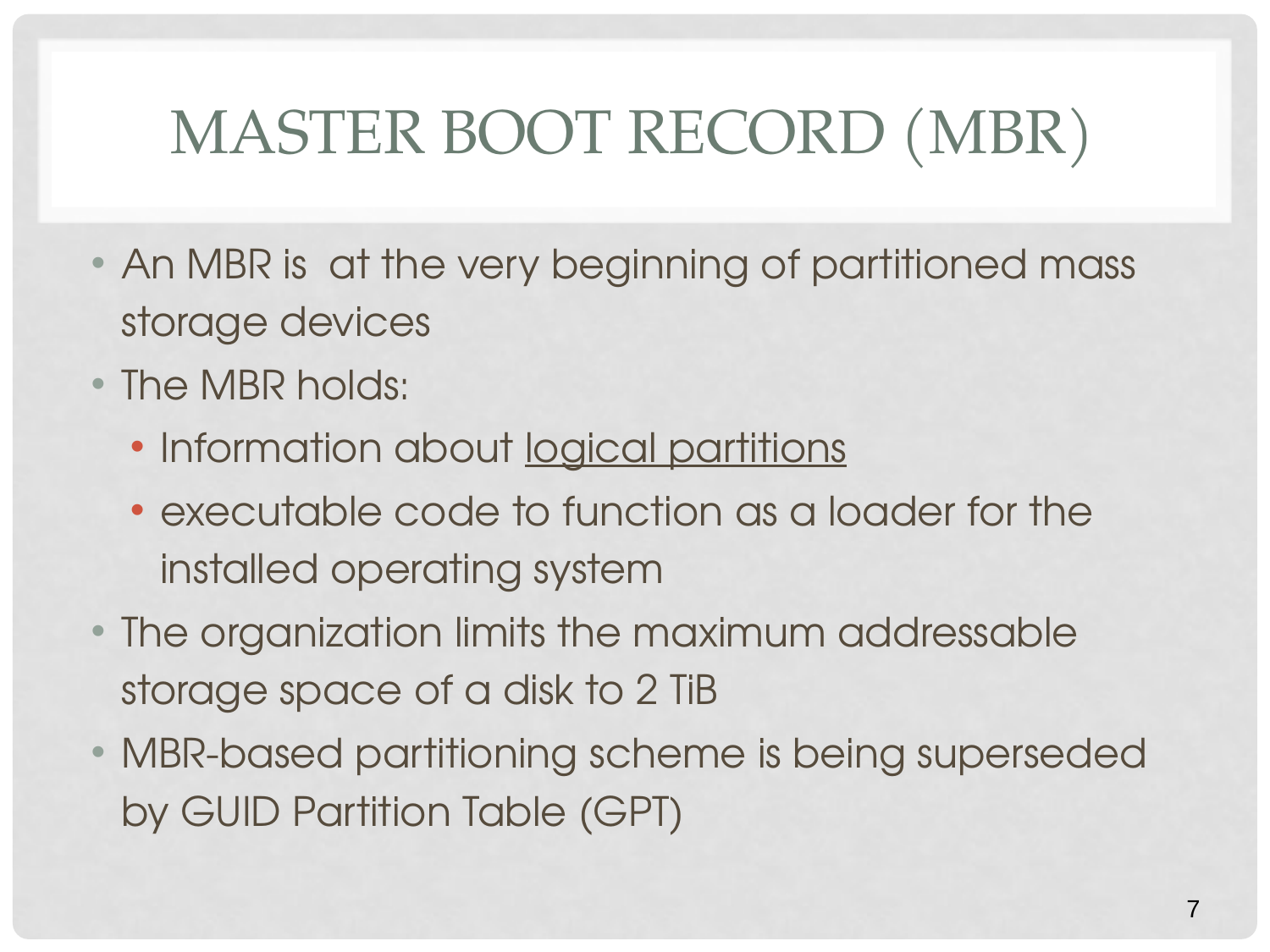

# Master Boot Record (MBR)
An MBR is  at the very beginning of partitioned mass storage devices
The MBR holds:
Information about logical partitions
executable code to function as a loader for the installed operating system
The organization limits the maximum addressable storage space of a disk to 2 TiB
MBR-based partitioning scheme is being superseded by GUID Partition Table (GPT)
7